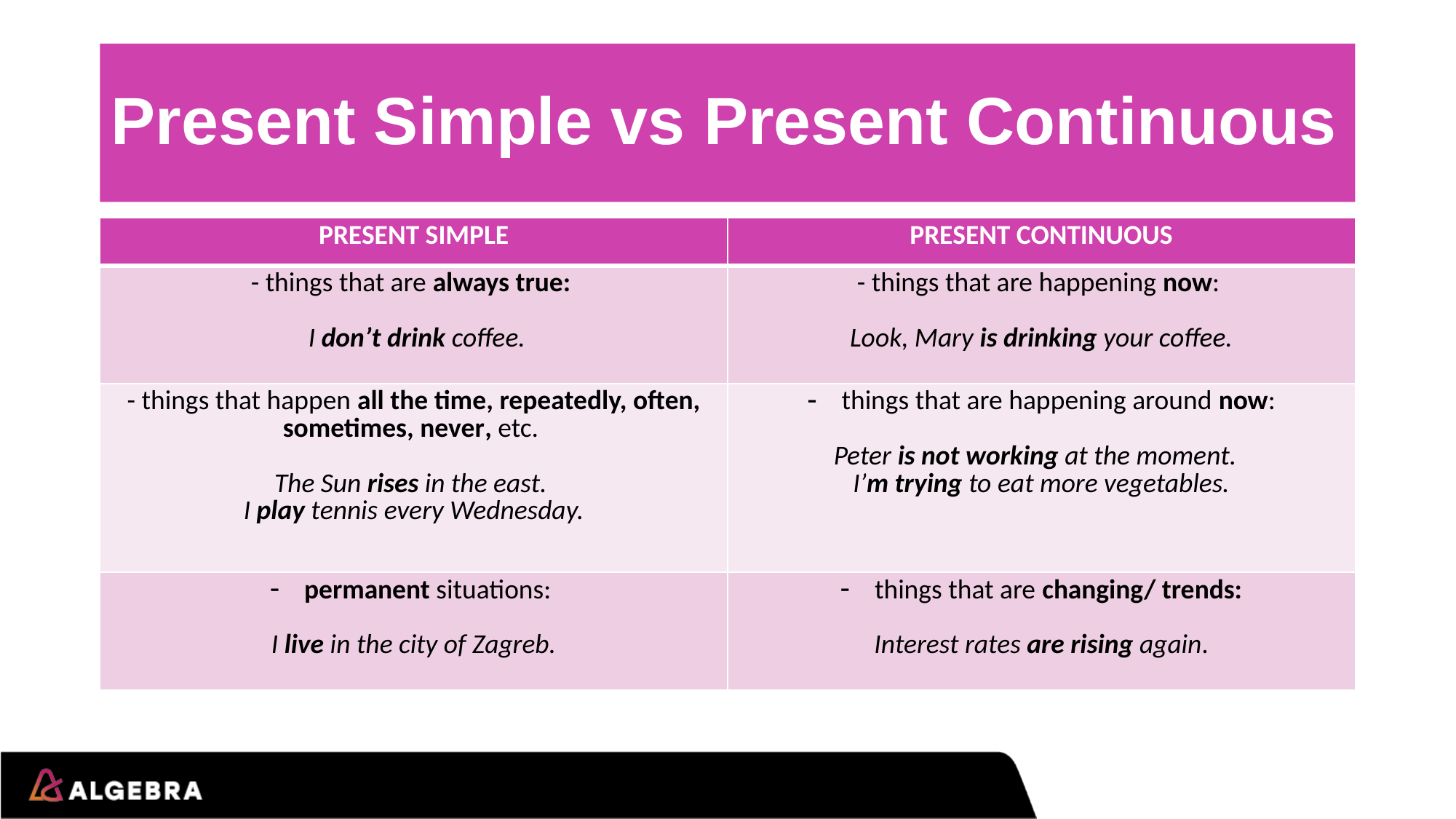

# Present Simple vs Present Continuous
| PRESENT SIMPLE | PRESENT CONTINUOUS |
| --- | --- |
| - things that are always true: I don’t drink coffee. | - things that are happening now: Look, Mary is drinking your coffee. |
| - things that happen all the time, repeatedly, often, sometimes, never, etc. The Sun rises in the east. I play tennis every Wednesday. | things that are happening around now: Peter is not working at the moment. I’m trying to eat more vegetables. |
| permanent situations: I live in the city of Zagreb. | things that are changing/ trends: Interest rates are rising again. |